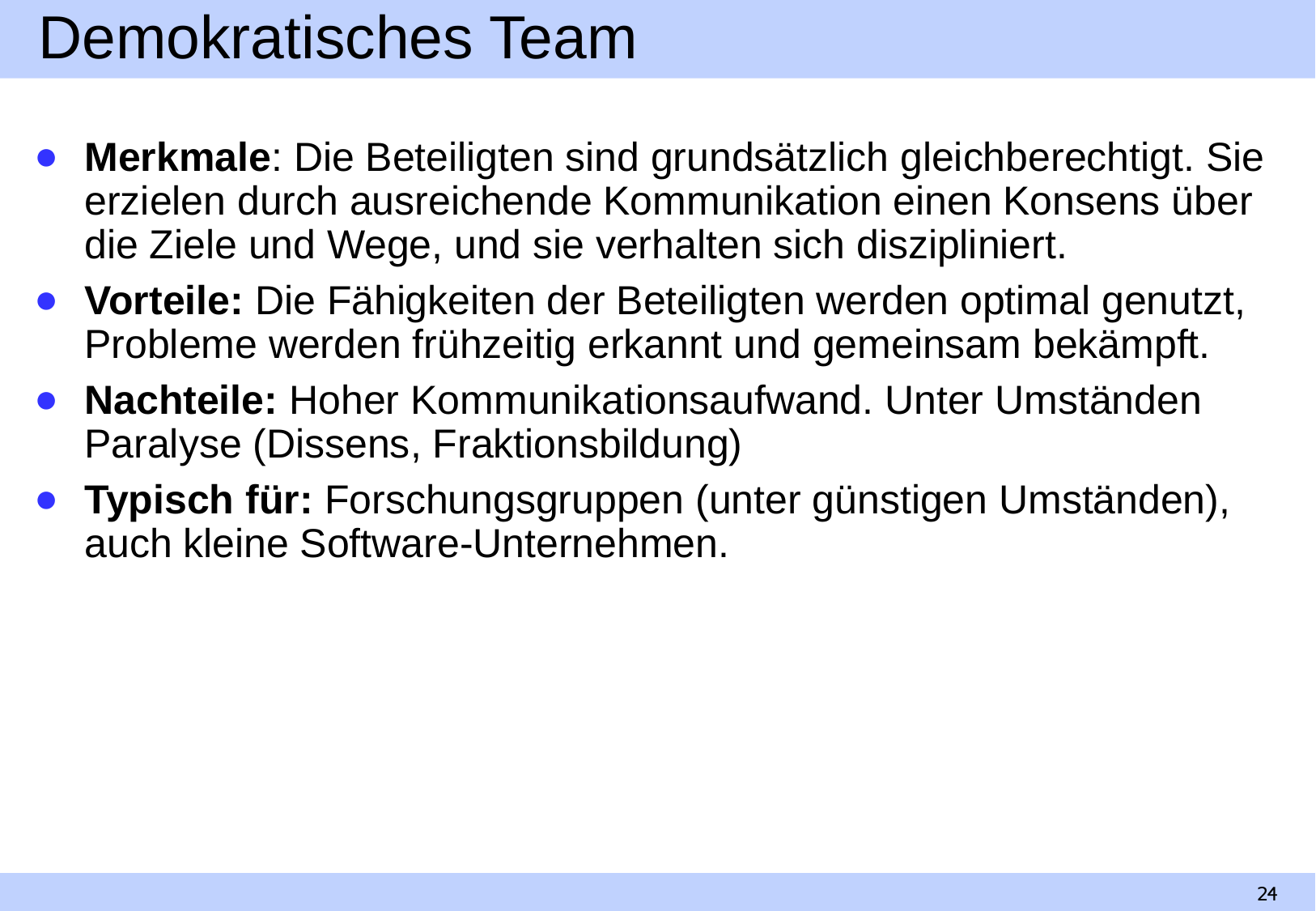

# Demokratisches Team
Merkmale: Die Beteiligten sind grundsätzlich gleichberechtigt. Sie erzielen durch ausreichende Kommunikation einen Konsens über die Ziele und Wege, und sie verhalten sich diszipliniert.
Vorteile: Die Fähigkeiten der Beteiligten werden optimal genutzt, Probleme werden frühzeitig erkannt und gemeinsam bekämpft.
Nachteile: Hoher Kommunikationsaufwand. Unter Umständen Paralyse (Dissens, Fraktionsbildung)
Typisch für: Forschungsgruppen (unter günstigen Umständen), auch kleine Software-Unternehmen.

24